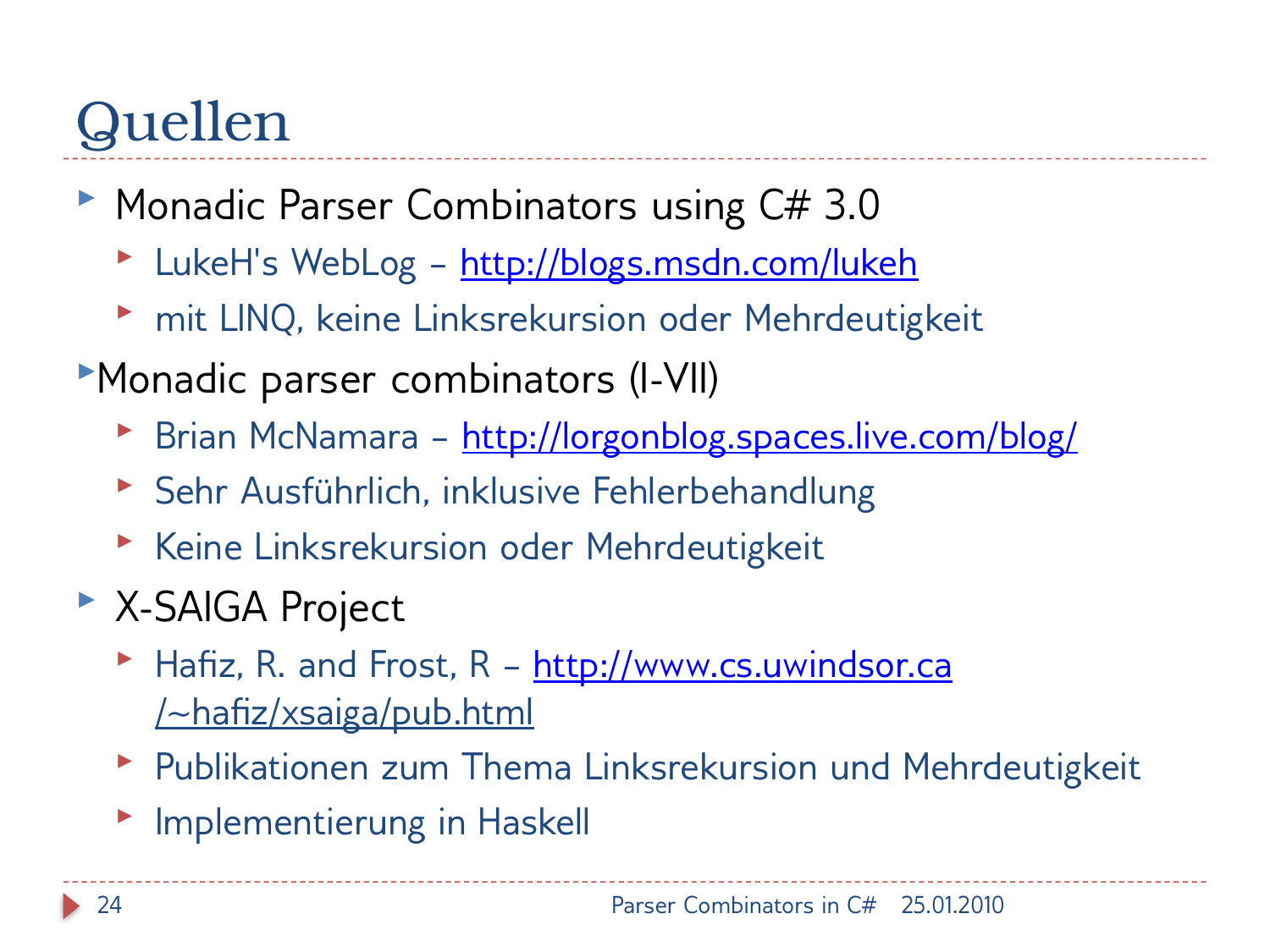

# Quellen
Monadic Parser Combinators using C# 3.0
LukeH's WebLog – http://blogs.msdn.com/lukeh
mit LINQ, keine Linksrekursion oder Mehrdeutigkeit
Monadic parser combinators (I-VII)
Brian McNamara – http://lorgonblog.spaces.live.com/blog/
Sehr Ausführlich, inklusive Fehlerbehandlung
Keine Linksrekursion oder Mehrdeutigkeit
X-SAIGA Project
Hafiz, R. and Frost, R – http://www.cs.uwindsor.ca/~hafiz/xsaiga/pub.html
Publikationen zum Thema Linksrekursion und Mehrdeutigkeit
Implementierung in Haskell
24
Parser Combinators in C#
25.01.2010